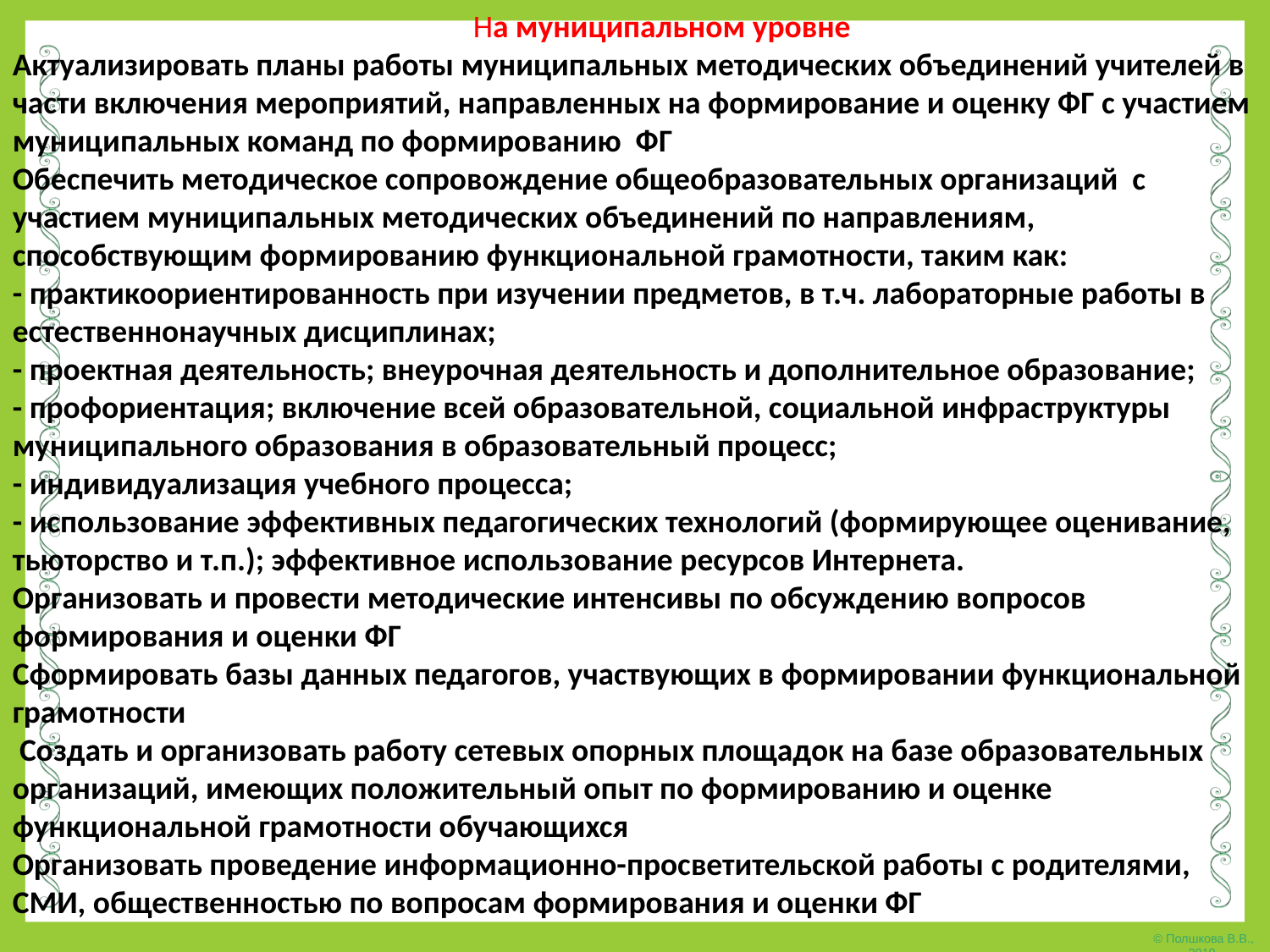

На муниципальном уровне
Актуализировать планы работы муниципальных методических объединений учителей в части включения мероприятий, направленных на формирование и оценку ФГ с участием муниципальных команд по формированию  ФГ
Обеспечить методическое сопровождение общеобразовательных организаций  с участием муниципальных методических объединений по направлениям, способствующим формированию функциональной грамотности, таким как:
- практикоориентированность при изучении предметов, в т.ч. лабораторные работы в естественнонаучных дисциплинах;
- проектная деятельность; внеурочная деятельность и дополнительное образование;
- профориентация; включение всей образовательной, социальной инфраструктуры муниципального образования в образовательный процесс;
- индивидуализация учебного процесса;
- использование эффективных педагогических технологий (формирующее оценивание, тьюторство и т.п.); эффективное использование ресурсов Интернета.
Организовать и провести методические интенсивы по обсуждению вопросов формирования и оценки ФГ
Сформировать базы данных педагогов, участвующих в формировании функциональной грамотности
 Создать и организовать работу сетевых опорных площадок на базе образовательных организаций, имеющих положительный опыт по формированию и оценке функциональной грамотности обучающихся
Организовать проведение информационно-просветительской работы с родителями, СМИ, общественностью по вопросам формирования и оценки ФГ